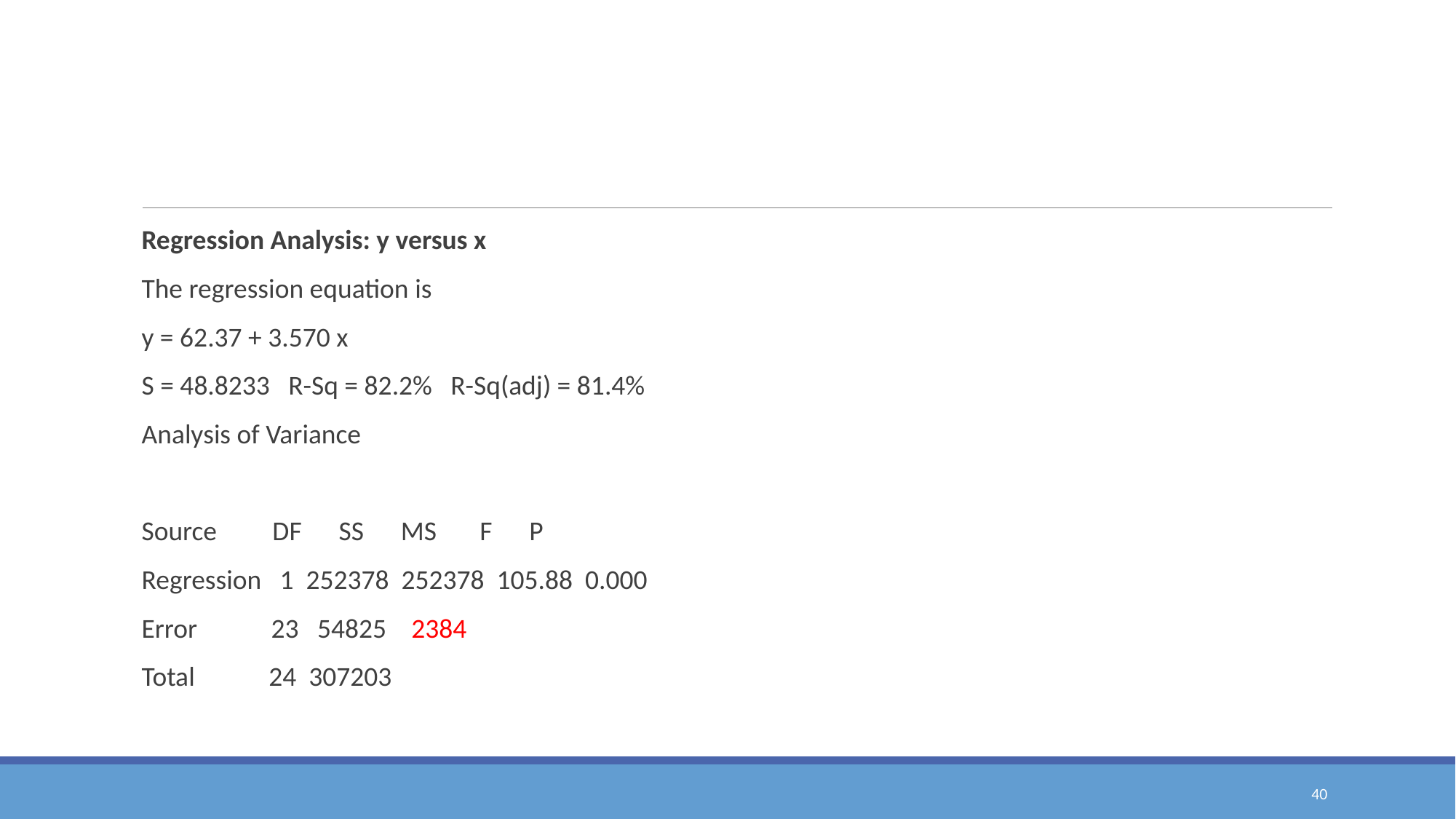

Regression Analysis: y versus x
The regression equation is
y = 62.37 + 3.570 x
S = 48.8233   R-Sq = 82.2%   R-Sq(adj) = 81.4%
Analysis of Variance

Source         DF      SS      MS       F      P
Regression   1  252378  252378  105.88  0.000
Error            23   54825    2384
Total            24  307203

40